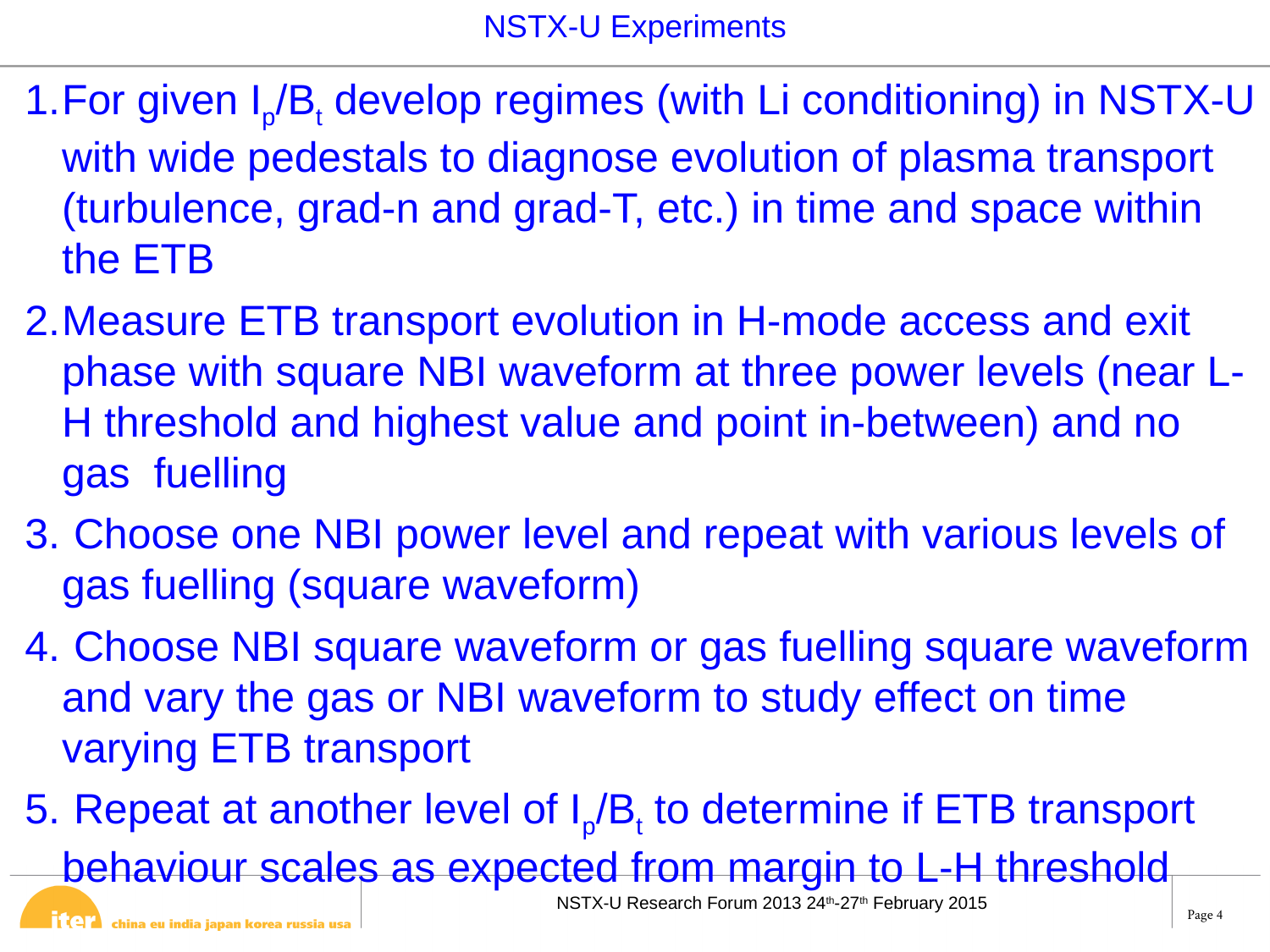

NSTX-U Experiments
For given Ip/Bt develop regimes (with Li conditioning) in NSTX-U with wide pedestals to diagnose evolution of plasma transport (turbulence, grad-n and grad-T, etc.) in time and space within the ETB
Measure ETB transport evolution in H-mode access and exit phase with square NBI waveform at three power levels (near L-H threshold and highest value and point in-between) and no gas  fuelling
 Choose one NBI power level and repeat with various levels of gas fuelling (square waveform)
 Choose NBI square waveform or gas fuelling square waveform and vary the gas or NBI waveform to study effect on time varying ETB transport
 Repeat at another level of Ip/Bt to determine if ETB transport behaviour scales as expected from margin to L-H threshold